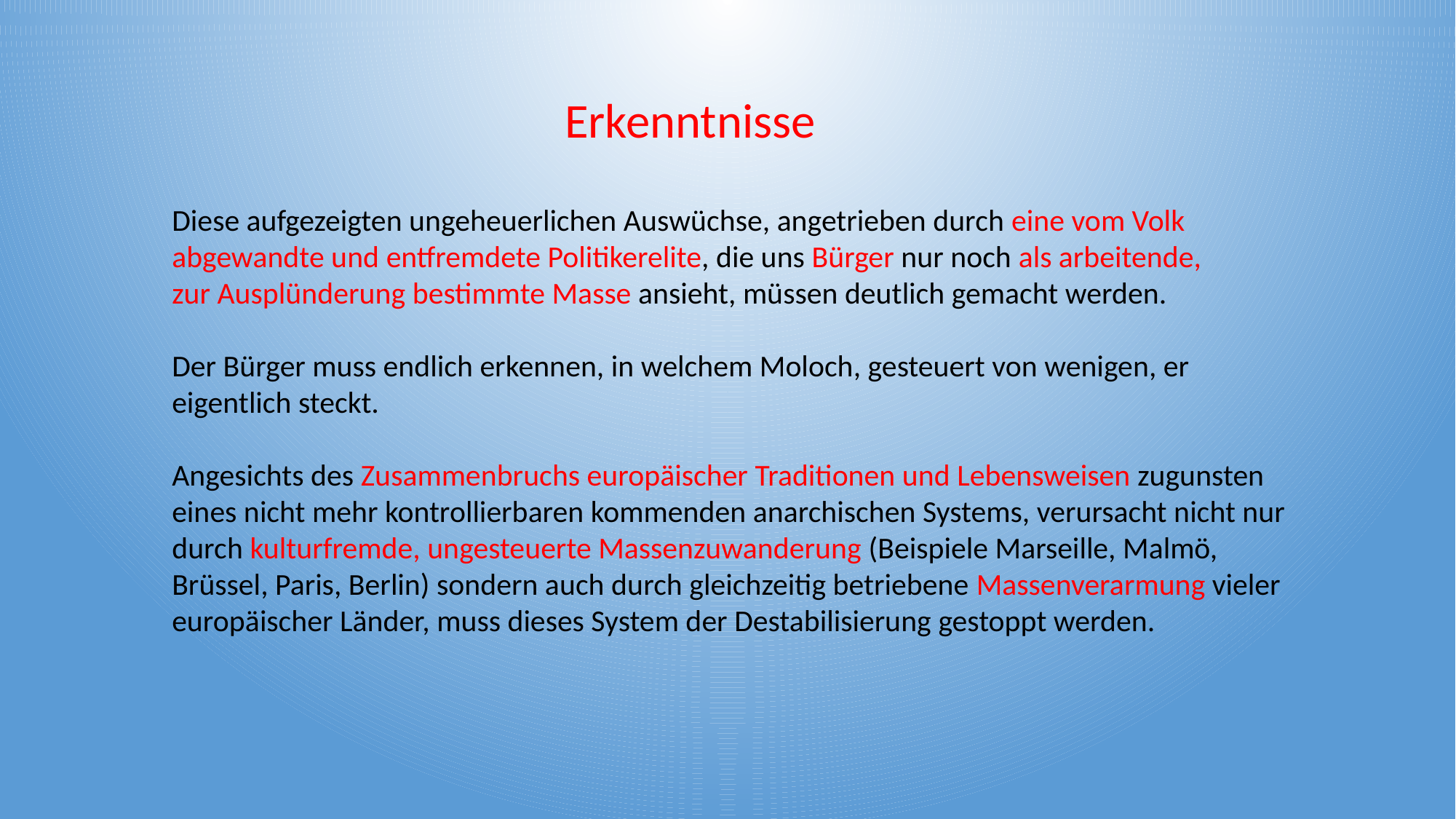

Erkenntnisse
Diese aufgezeigten ungeheuerlichen Auswüchse, angetrieben durch eine vom Volk
abgewandte und entfremdete Politikerelite, die uns Bürger nur noch als arbeitende,
zur Ausplünderung bestimmte Masse ansieht, müssen deutlich gemacht werden.
Der Bürger muss endlich erkennen, in welchem Moloch, gesteuert von wenigen, er eigentlich steckt.

Angesichts des Zusammenbruchs europäischer Traditionen und Lebensweisen zugunsten eines nicht mehr kontrollierbaren kommenden anarchischen Systems, verursacht nicht nur durch kulturfremde, ungesteuerte Massenzuwanderung (Beispiele Marseille, Malmö, Brüssel, Paris, Berlin) sondern auch durch gleichzeitig betriebene Massenverarmung vieler europäischer Länder, muss dieses System der Destabilisierung gestoppt werden.